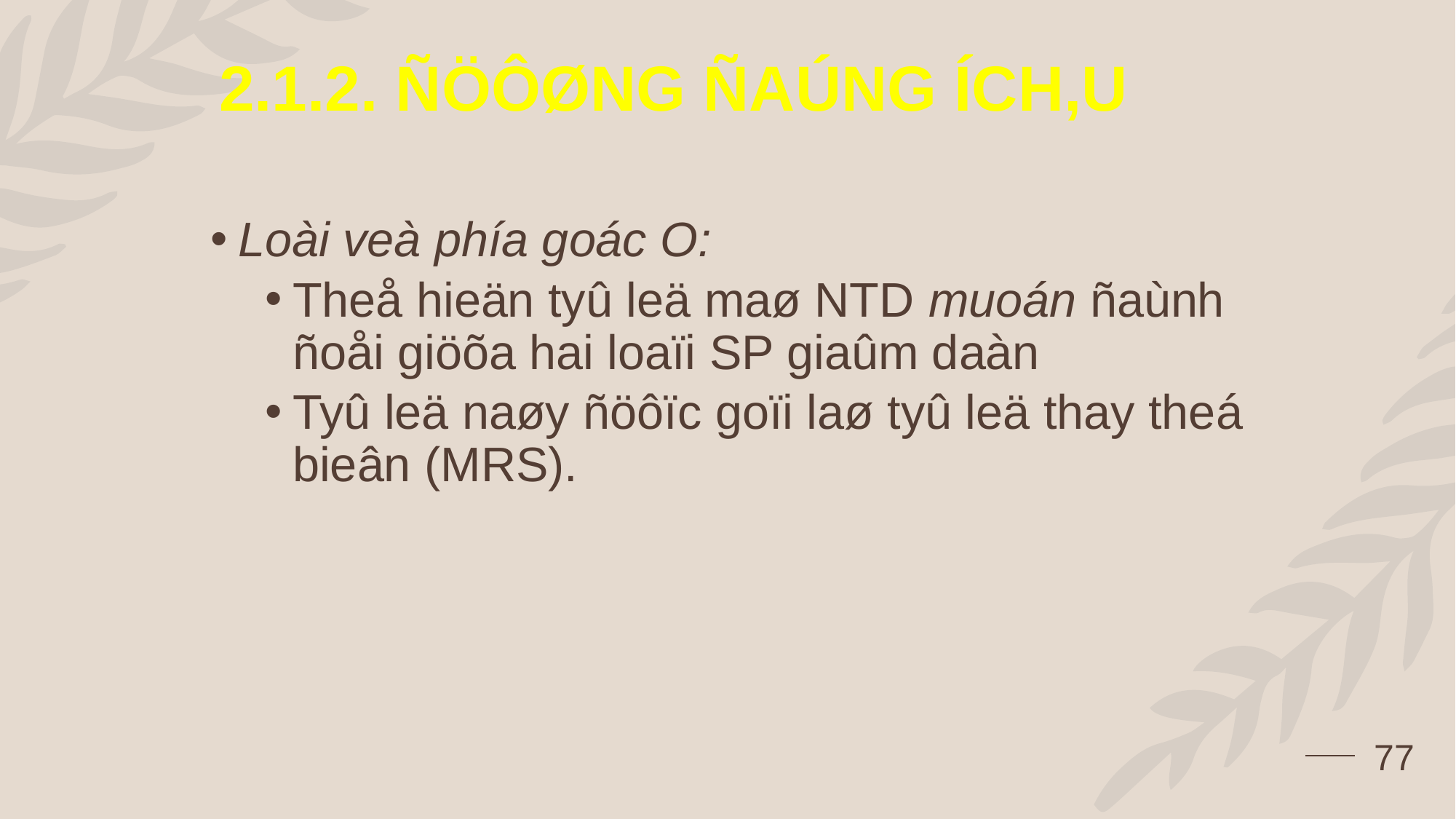

# 2.1.2. ÑÖÔØNG ÑAÚNG ÍCH,U
Loài veà phía goác O:
Theå hieän tyû leä maø NTD muoán ñaùnh ñoåi giöõa hai loaïi SP giaûm daàn
Tyû leä naøy ñöôïc goïi laø tyû leä thay theá bieân (MRS).
77